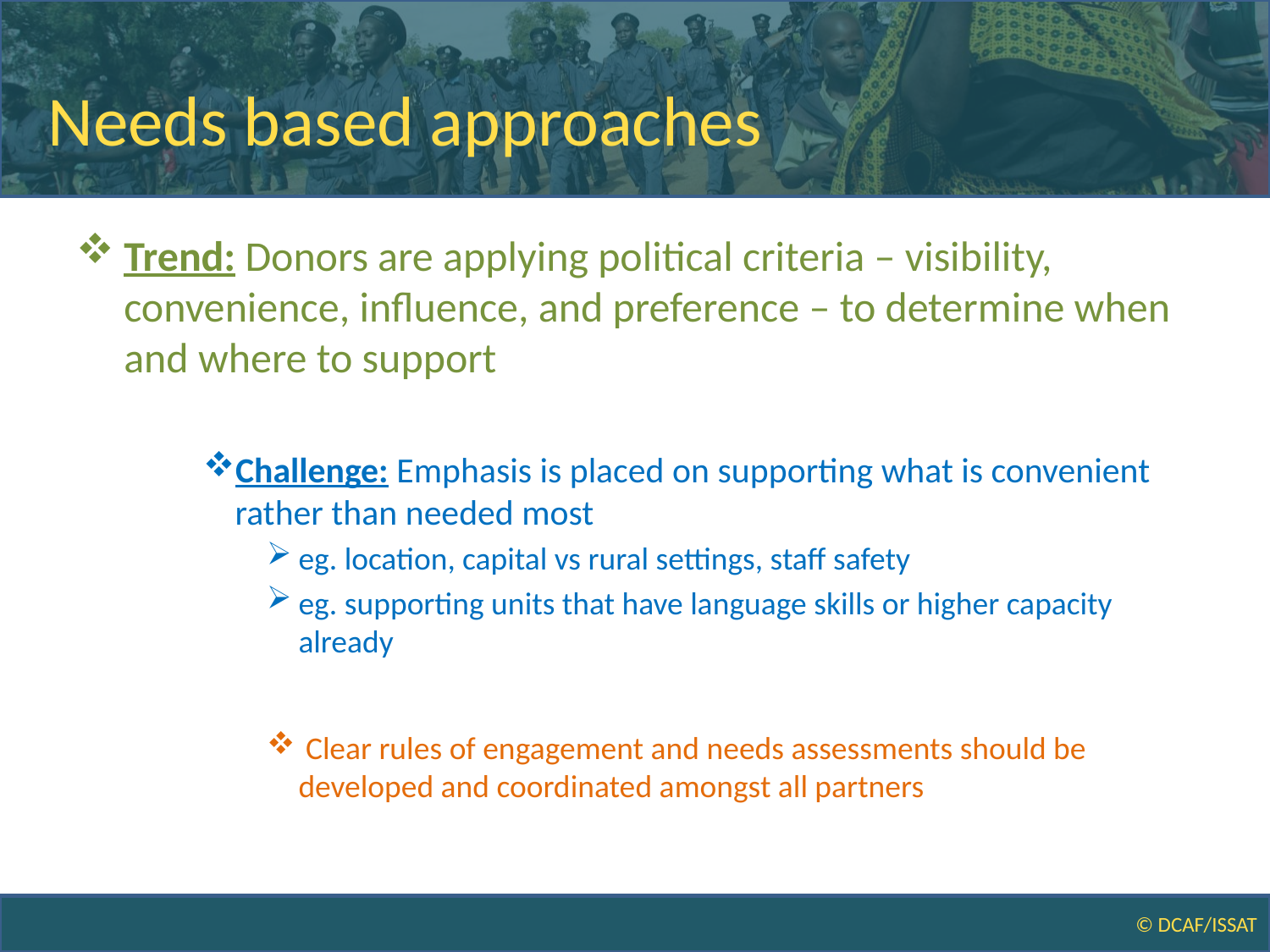

# Needs based approaches
Trend: Donors are applying political criteria – visibility, convenience, influence, and preference – to determine when and where to support

Challenge: Emphasis is placed on supporting what is convenient rather than needed most
eg. location, capital vs rural settings, staff safety
eg. supporting units that have language skills or higher capacity already

 Clear rules of engagement and needs assessments should be developed and coordinated amongst all partners